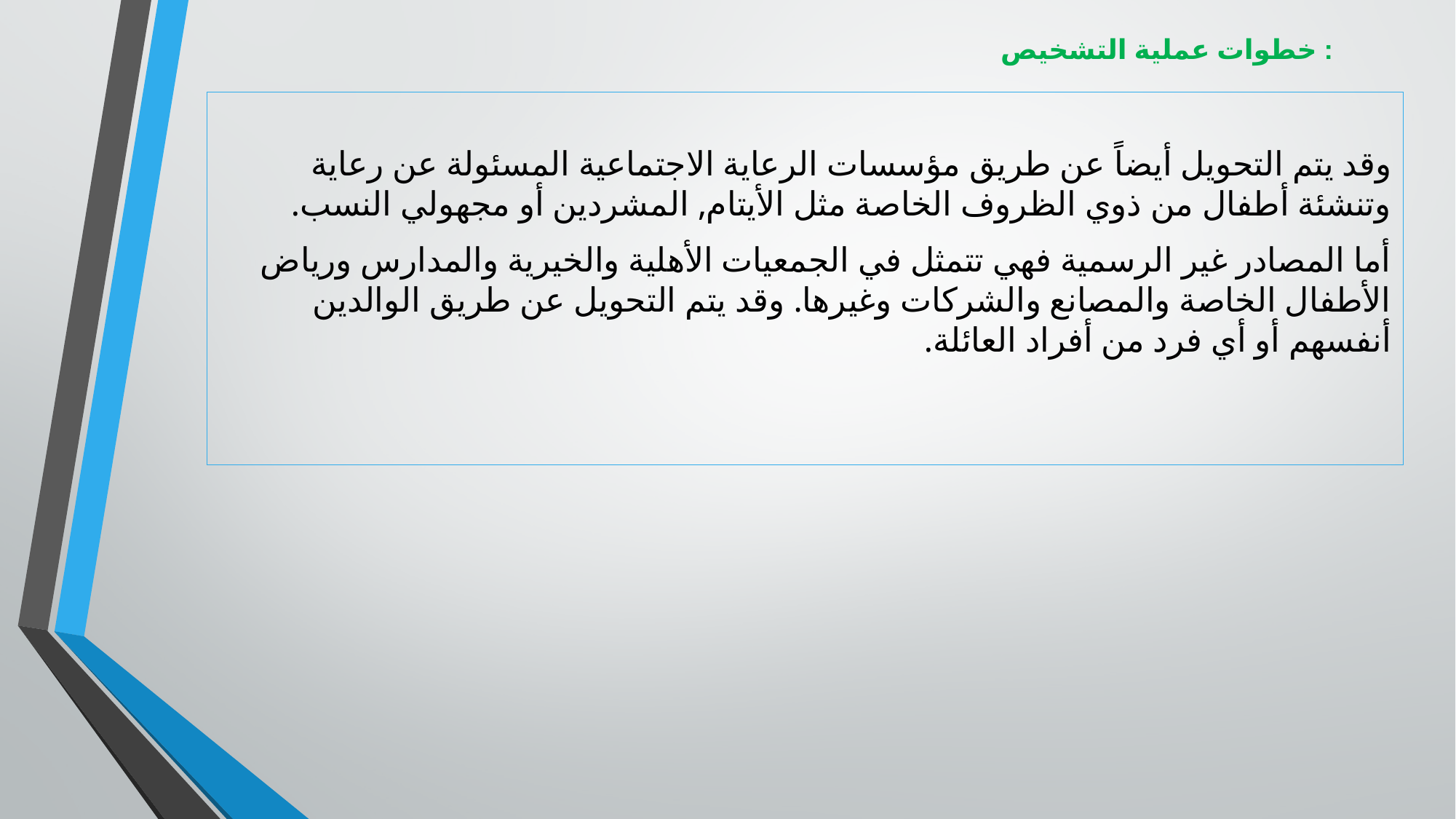

خطوات عملية التشخيص :
وقد يتم التحويل أيضاً عن طريق مؤسسات الرعاية الاجتماعية المسئولة عن رعاية وتنشئة أطفال من ذوي الظروف الخاصة مثل الأيتام, المشردين أو مجهولي النسب.
أما المصادر غير الرسمية فهي تتمثل في الجمعيات الأهلية والخيرية والمدارس ورياض الأطفال الخاصة والمصانع والشركات وغيرها. وقد يتم التحويل عن طريق الوالدين أنفسهم أو أي فرد من أفراد العائلة.